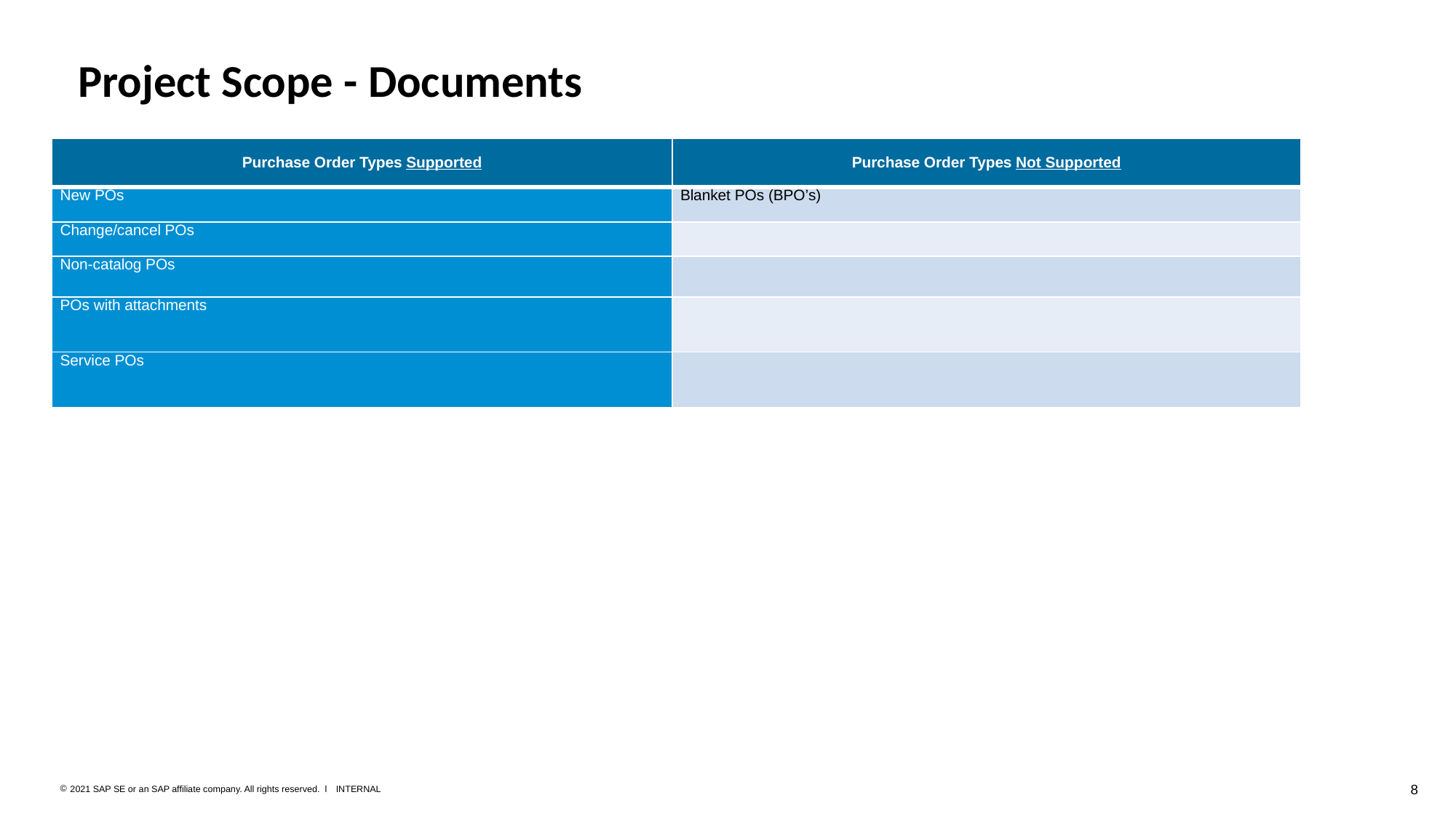

Project Scope - Documents
| Purchase Order Types Supported | Purchase Order Types Not Supported |
| --- | --- |
| New POs | Blanket POs (BPO’s) |
| Change/cancel POs |  |
| Non-catalog POs |  |
| POs with attachments |  |
| Service POs |  |